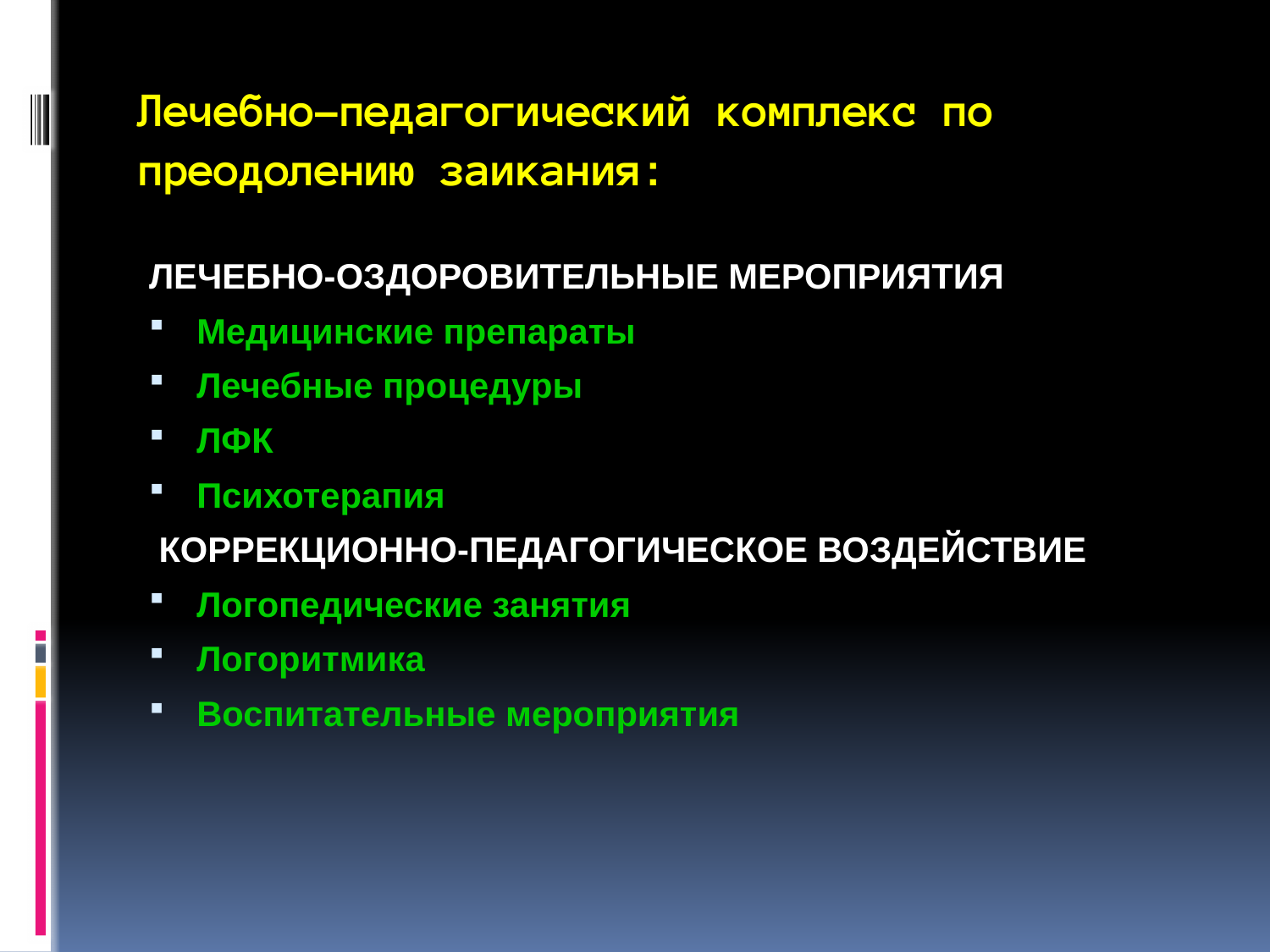

# Лечебно-педагогический комплекс по преодолению заикания:
ЛЕЧЕБНО-ОЗДОРОВИТЕЛЬНЫЕ МЕРОПРИЯТИЯ
Медицинские препараты
Лечебные процедуры
ЛФК
Психотерапия
 КОРРЕКЦИОННО-ПЕДАГОГИЧЕСКОЕ ВОЗДЕЙСТВИЕ
Логопедические занятия
Логоритмика
Воспитательные мероприятия